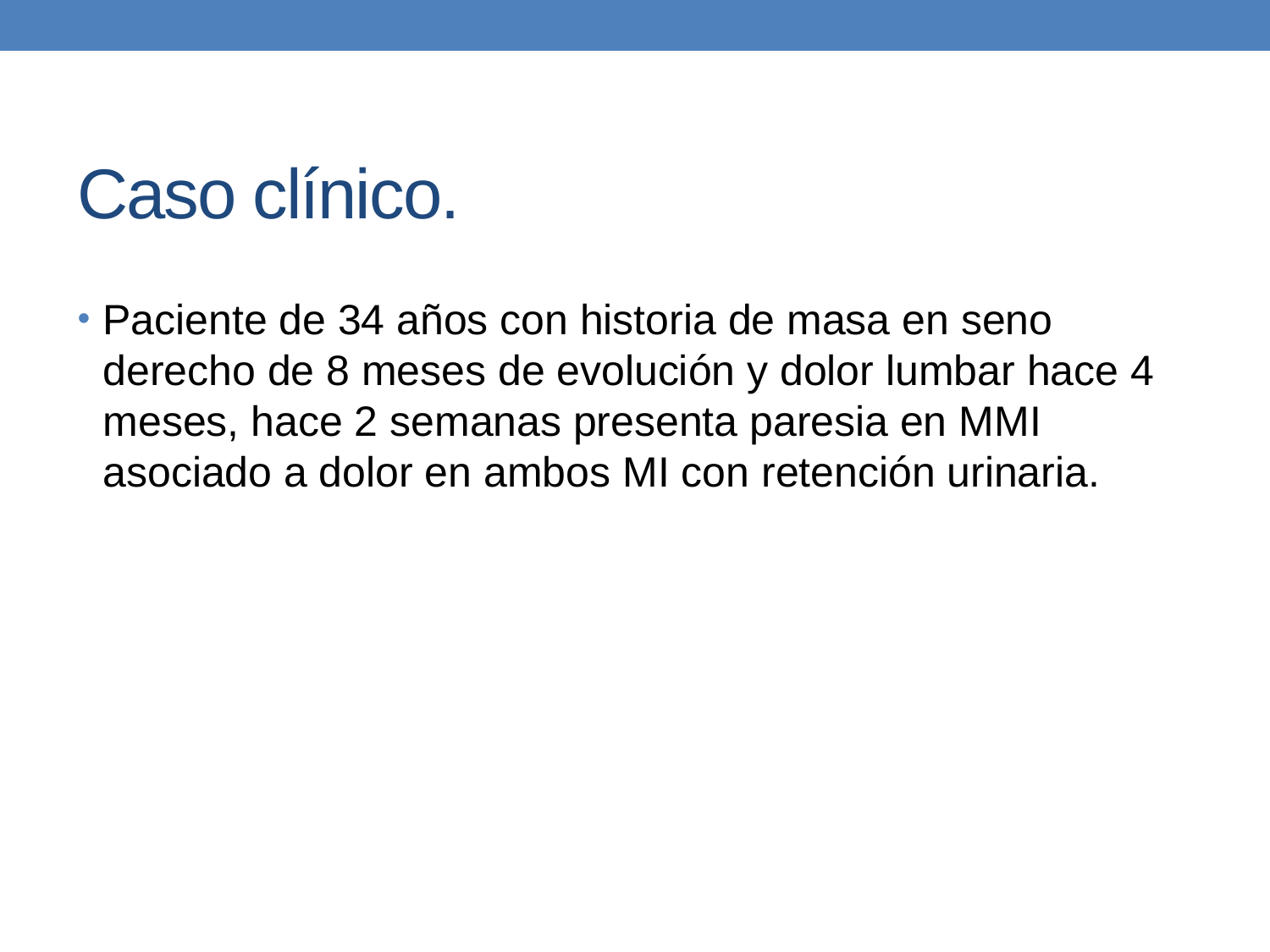

# Caso clínico.
Paciente de 34 años con historia de masa en seno derecho de 8 meses de evolución y dolor lumbar hace 4 meses, hace 2 semanas presenta paresia en MMI asociado a dolor en ambos MI con retención urinaria.